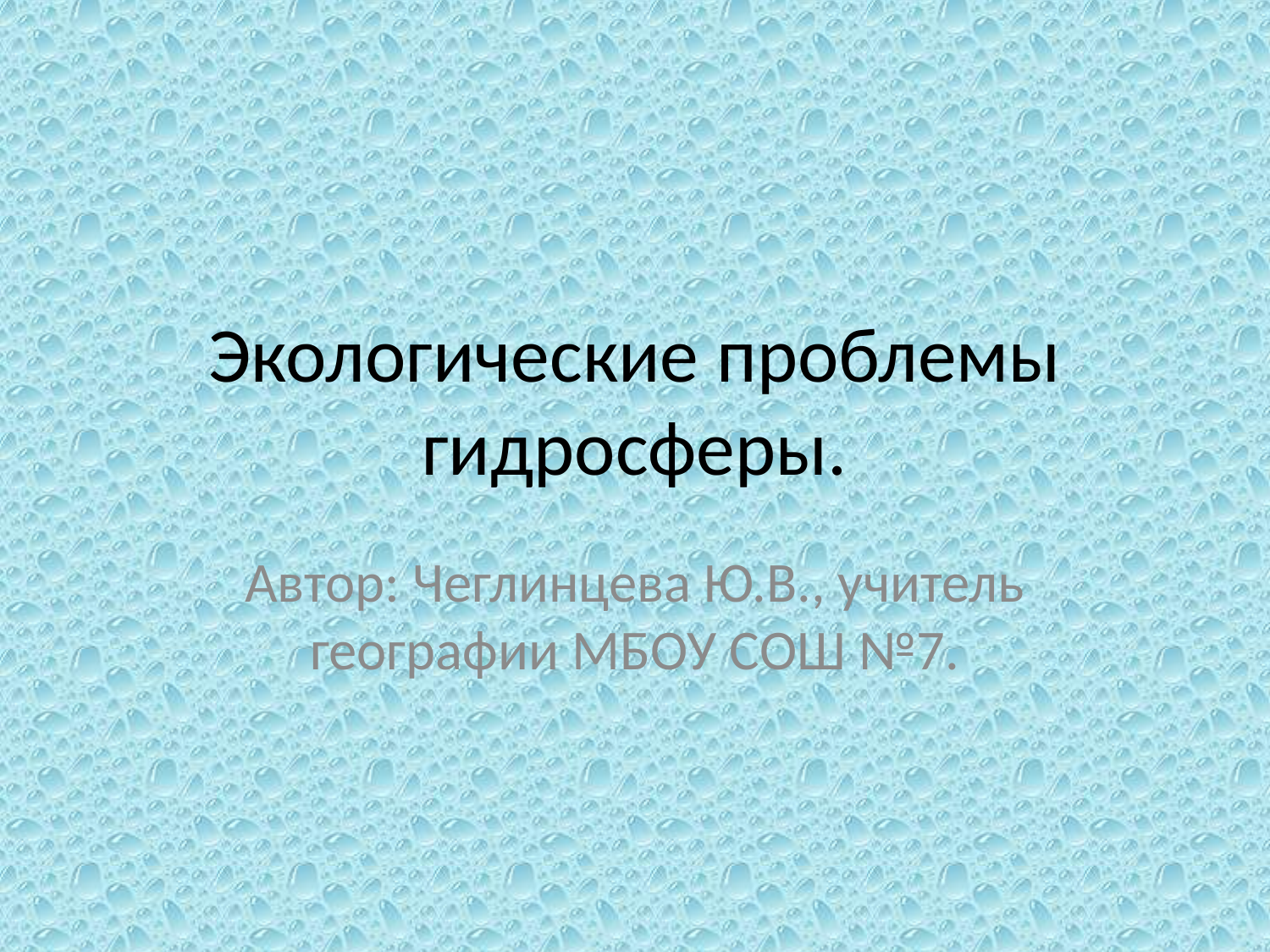

# Экологические проблемы гидросферы.
Автор: Чеглинцева Ю.В., учитель географии МБОУ СОШ №7.